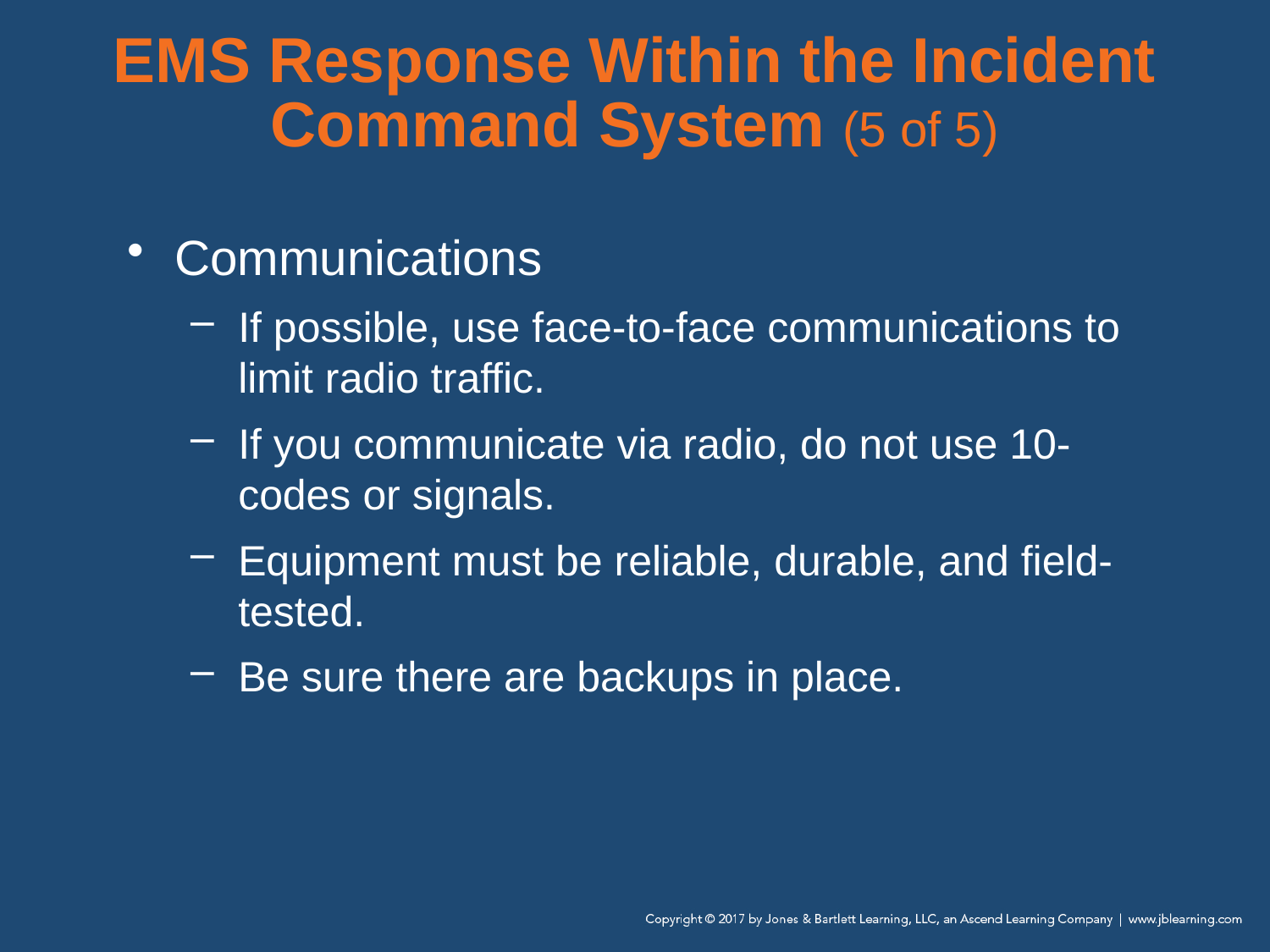

# EMS Response Within the Incident Command System (5 of 5)
Communications
If possible, use face-to-face communications to limit radio traffic.
If you communicate via radio, do not use 10-codes or signals.
Equipment must be reliable, durable, and field-tested.
Be sure there are backups in place.